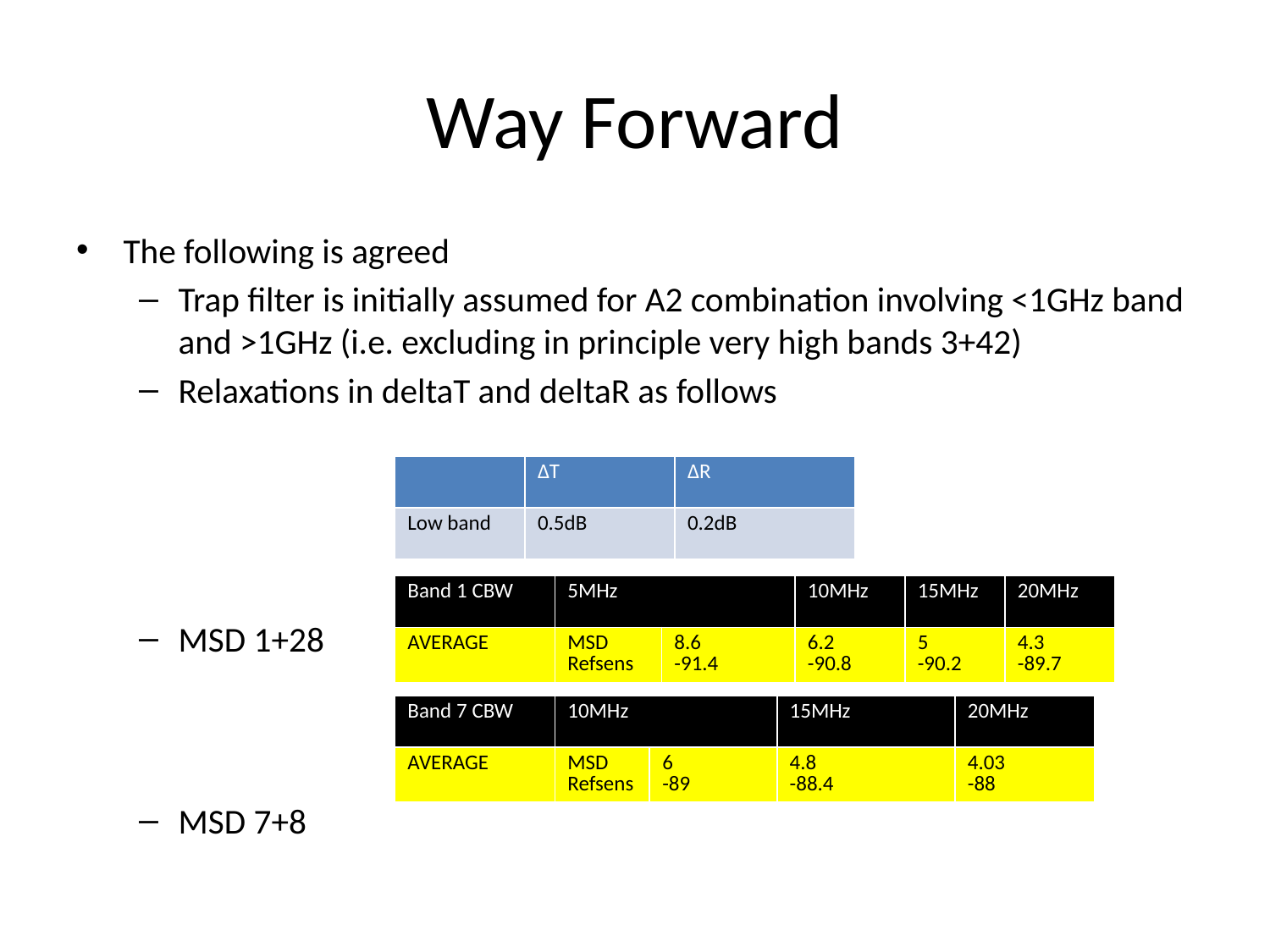

# Way Forward
The following is agreed
Trap filter is initially assumed for A2 combination involving <1GHz band and >1GHz (i.e. excluding in principle very high bands 3+42)
Relaxations in deltaT and deltaR as follows

MSD 1+28

MSD 7+8
|  | ∆T | ∆R |
| --- | --- | --- |
| Low band | 0.5dB | 0.2dB |
| Band 1 CBW | 5MHz |  | 10MHz | 15MHz | 20MHz |
| --- | --- | --- | --- | --- | --- |
| AVERAGE | MSD Refsens | 8.6 -91.4 | 6.2 -90.8 | 5 -90.2 | 4.3 -89.7 |
| Band 7 CBW | 10MHz |  | 15MHz | 20MHz |
| --- | --- | --- | --- | --- |
| AVERAGE | MSD Refsens | 6 -89 | 4.8 -88.4 | 4.03 -88 |